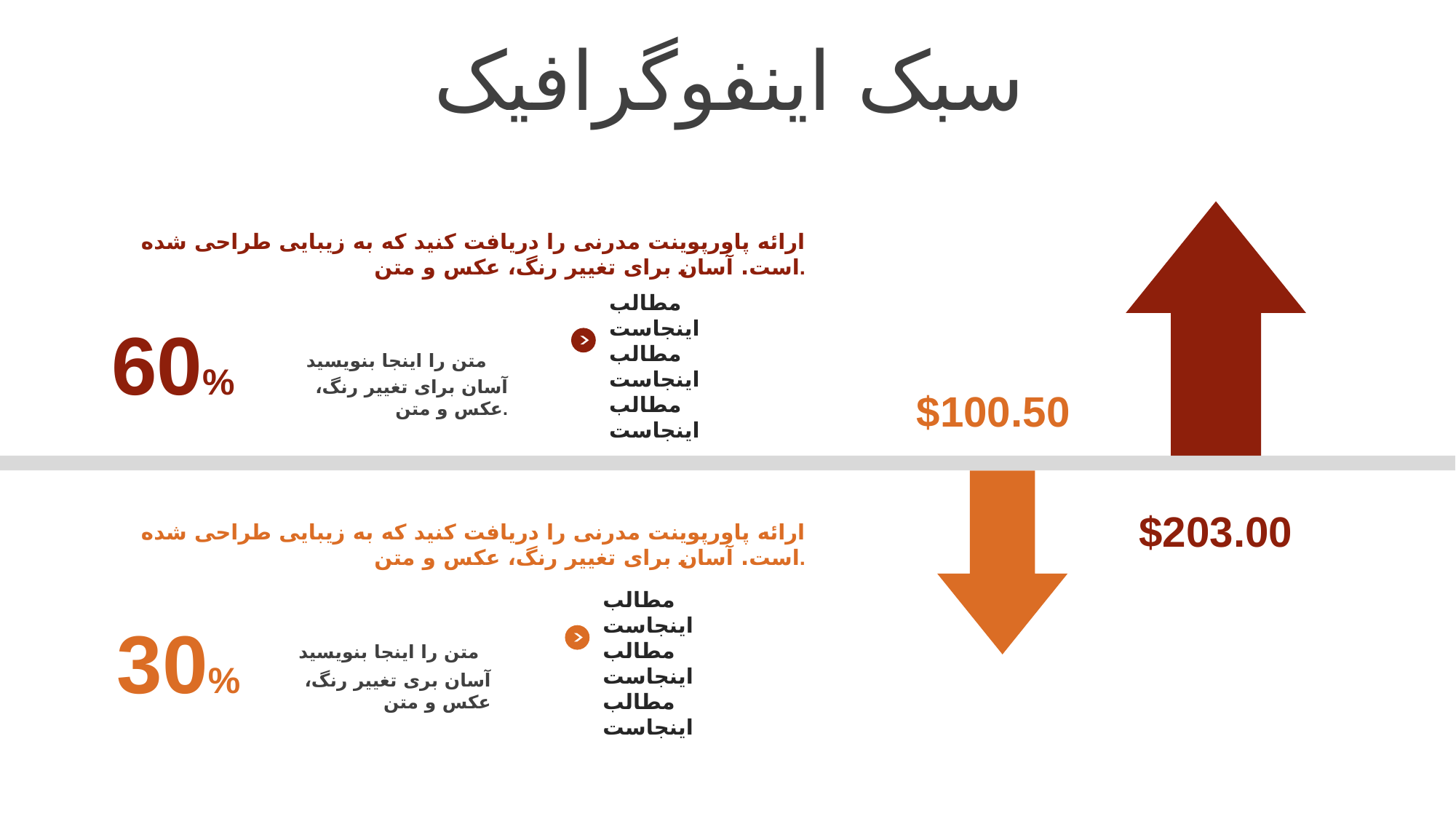

سبک اینفوگرافیک

ارائه پاورپوینت مدرنی را دریافت کنید که به زیبایی طراحی شده است. آسان برای تغییر رنگ، عکس و متن.
60%
مطالب اینجاست
مطالب اینجاست
مطالب اینجاست

متن را اینجا بنویسید
آسان برای تغییر رنگ، عکس و متن.
$100.50

$203.00
ارائه پاورپوینت مدرنی را دریافت کنید که به زیبایی طراحی شده است. آسان برای تغییر رنگ، عکس و متن.
30%
مطالب اینجاست
مطالب اینجاست
مطالب اینجاست

متن را اینجا بنویسید
آسان بری تغییر رنگ، عکس و متن